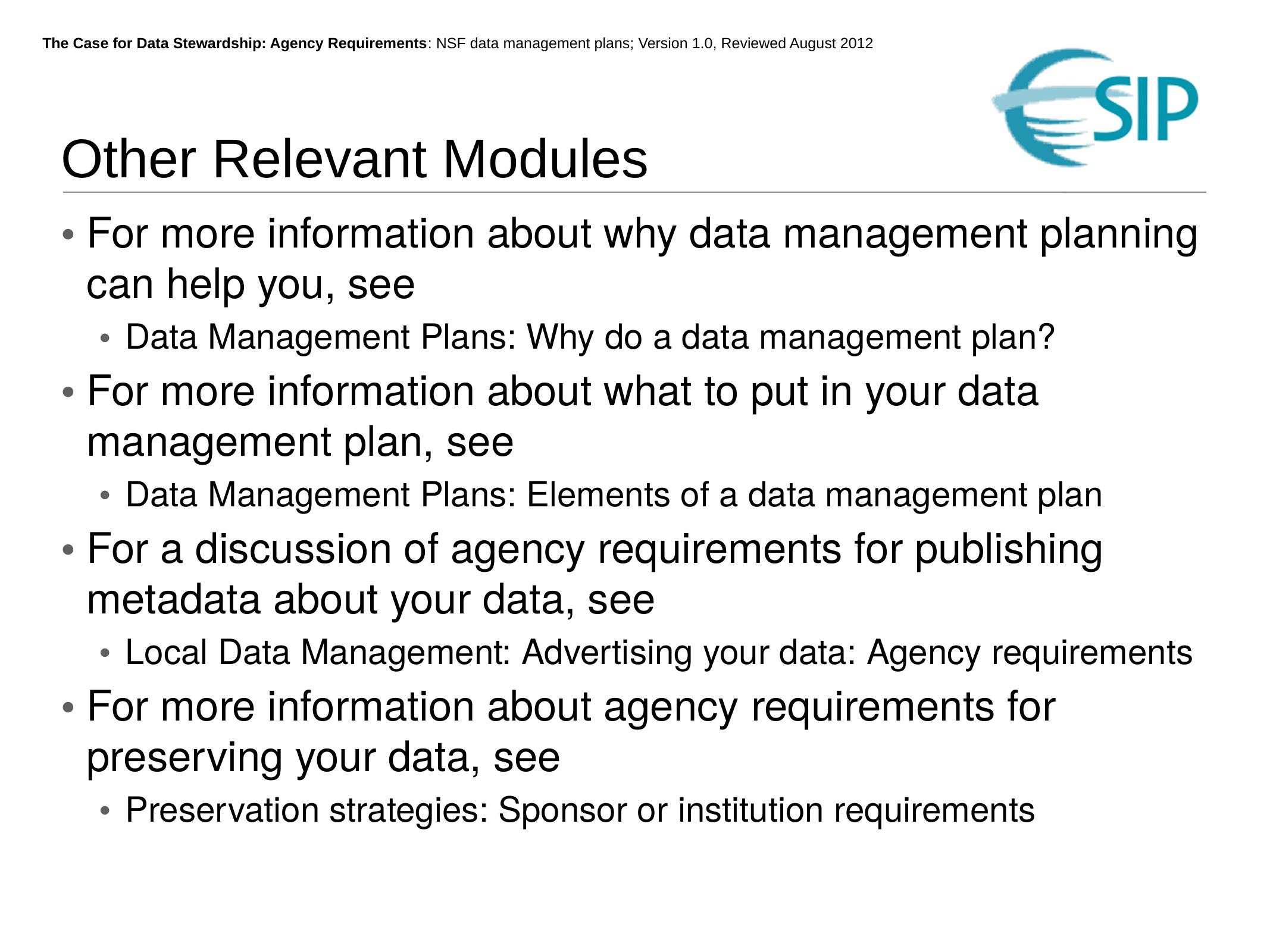

# Other Relevant Modules
For more information about why data management planning can help you, see
Data Management Plans: Why do a data management plan?
For more information about what to put in your data management plan, see
Data Management Plans: Elements of a data management plan
For a discussion of agency requirements for publishing metadata about your data, see
Local Data Management: Advertising your data: Agency requirements
For more information about agency requirements for preserving your data, see
Preservation strategies: Sponsor or institution requirements